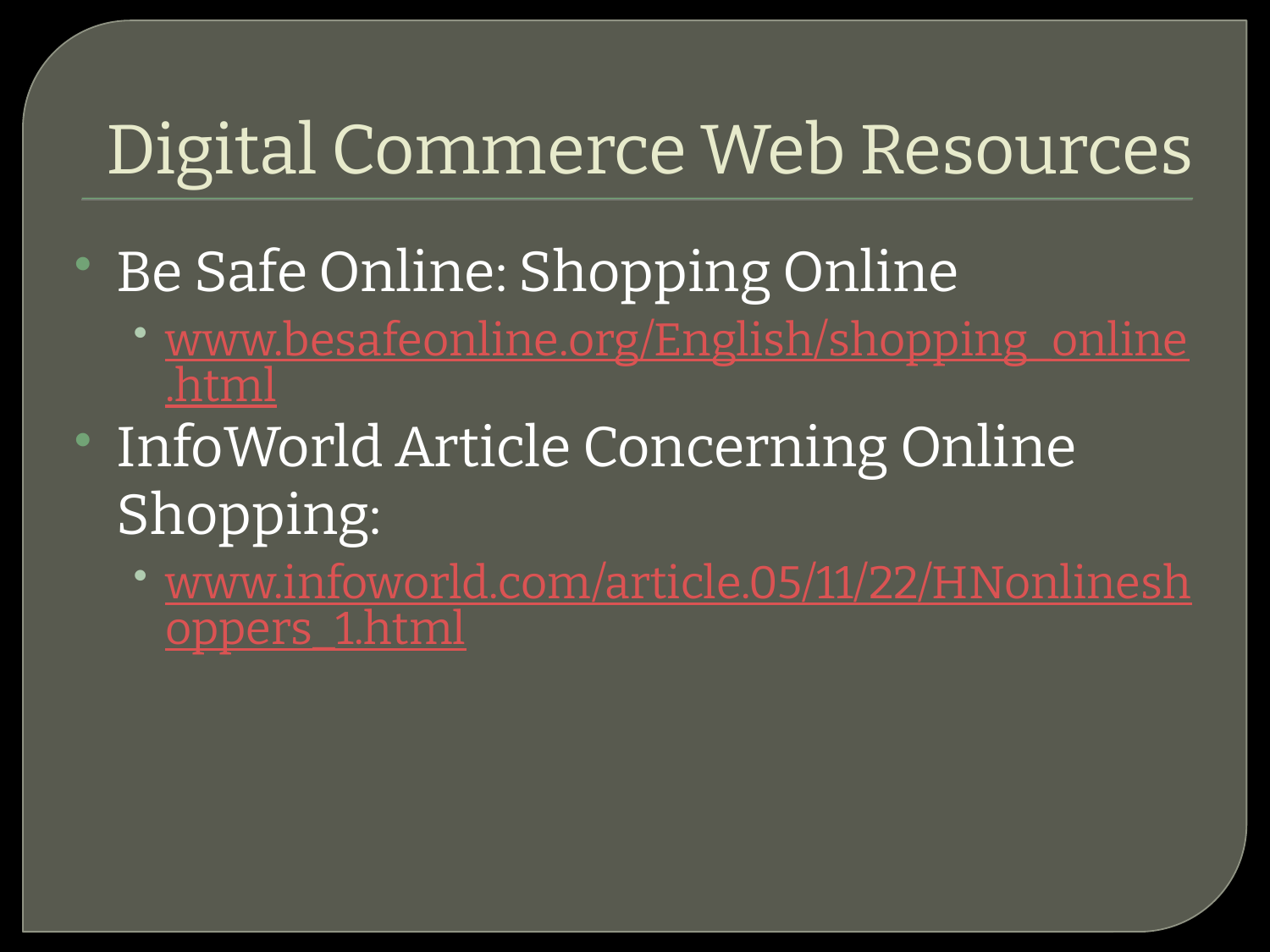

# Digital Commerce Web Resources
Be Safe Online: Shopping Online
www.besafeonline.org/English/shopping_online.html
InfoWorld Article Concerning Online Shopping:
www.infoworld.com/article.05/11/22/HNonlineshoppers_1.html